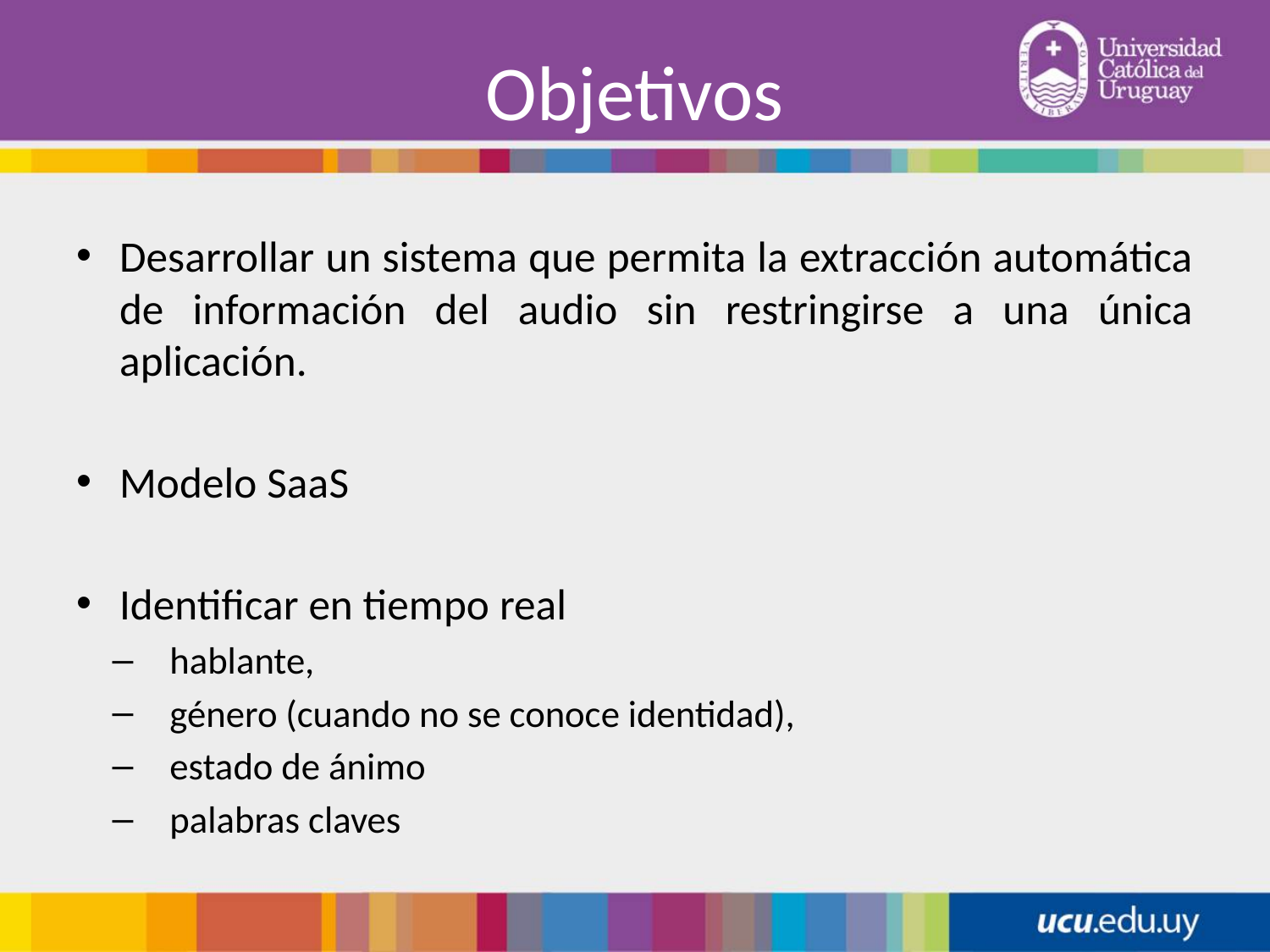

# Objetivos
Desarrollar un sistema que permita la extracción automática de información del audio sin restringirse a una única aplicación.

Modelo SaaS

Identificar en tiempo real
hablante,
género (cuando no se conoce identidad),
estado de ánimo
palabras claves